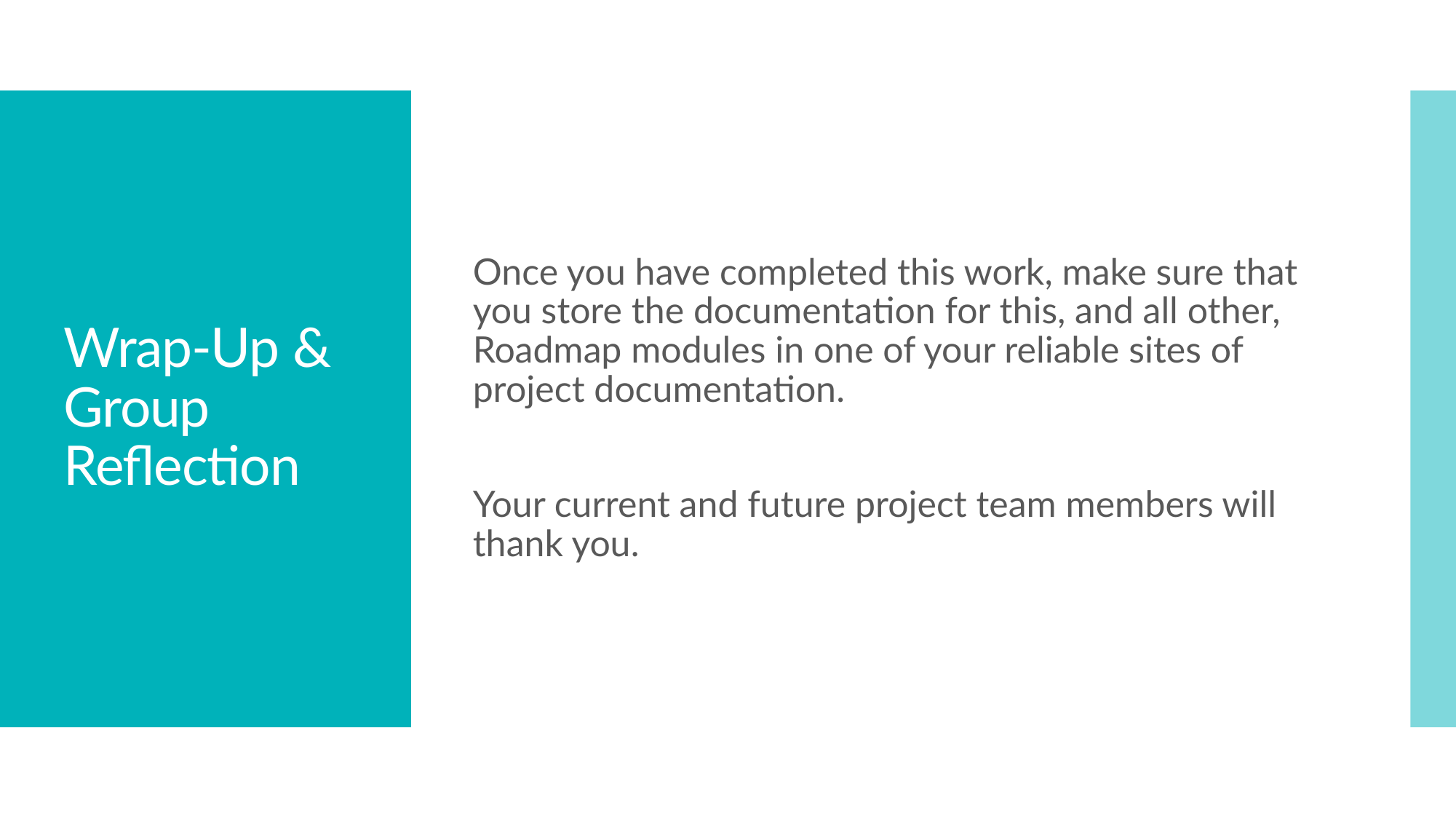

Once you have completed this work, make sure that you store the documentation for this, and all other, Roadmap modules in one of your reliable sites of project documentation.

Your current and future project team members will thank you.
# Wrap-Up & Group Reflection